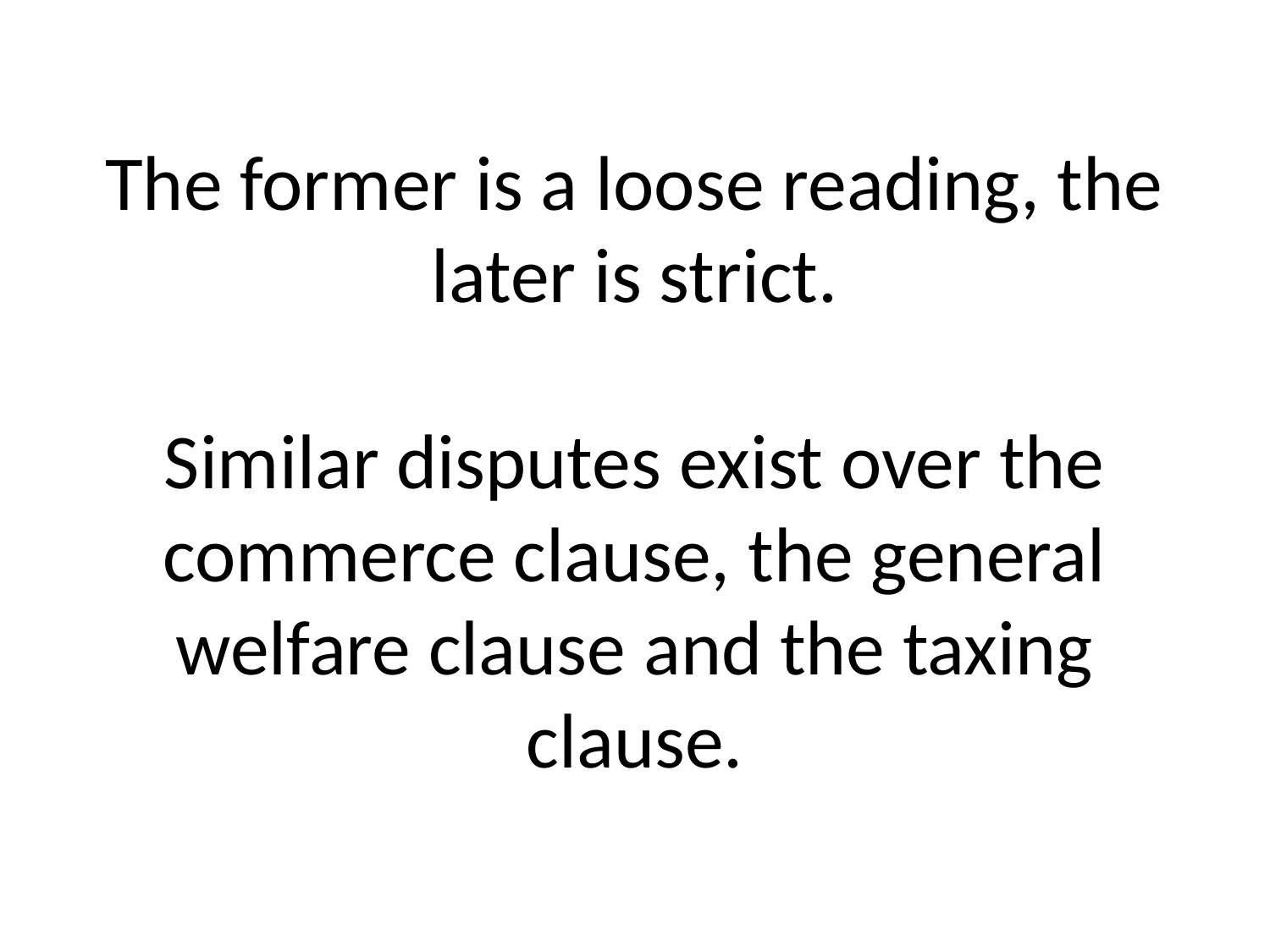

# The former is a loose reading, the later is strict. Similar disputes exist over the commerce clause, the general welfare clause and the taxing clause.